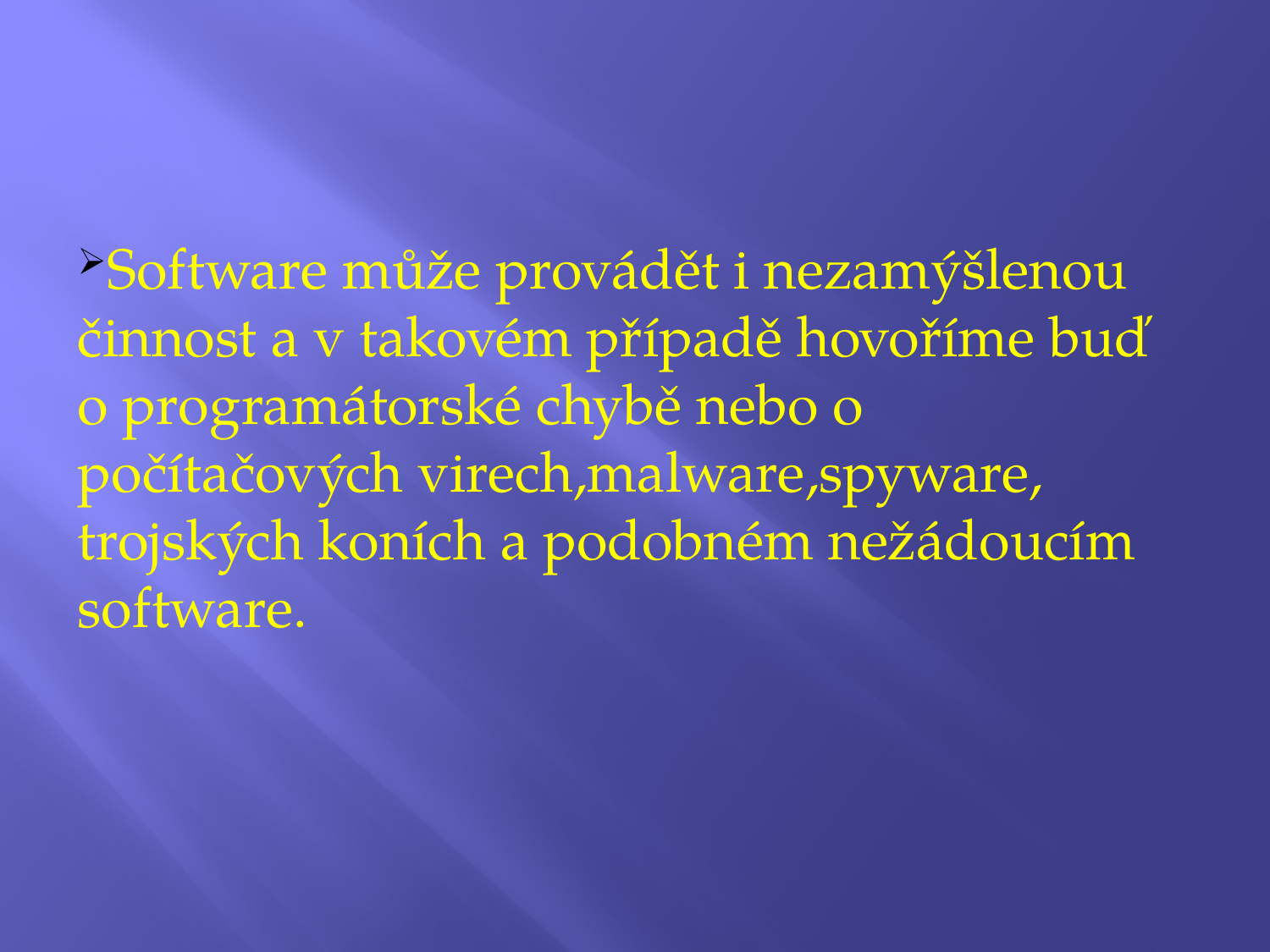

Software může provádět i nezamýšlenou činnost a v takovém případě hovoříme buď o programátorské chybě nebo o počítačových virech,malware,spyware, trojských koních a podobném nežádoucím software.